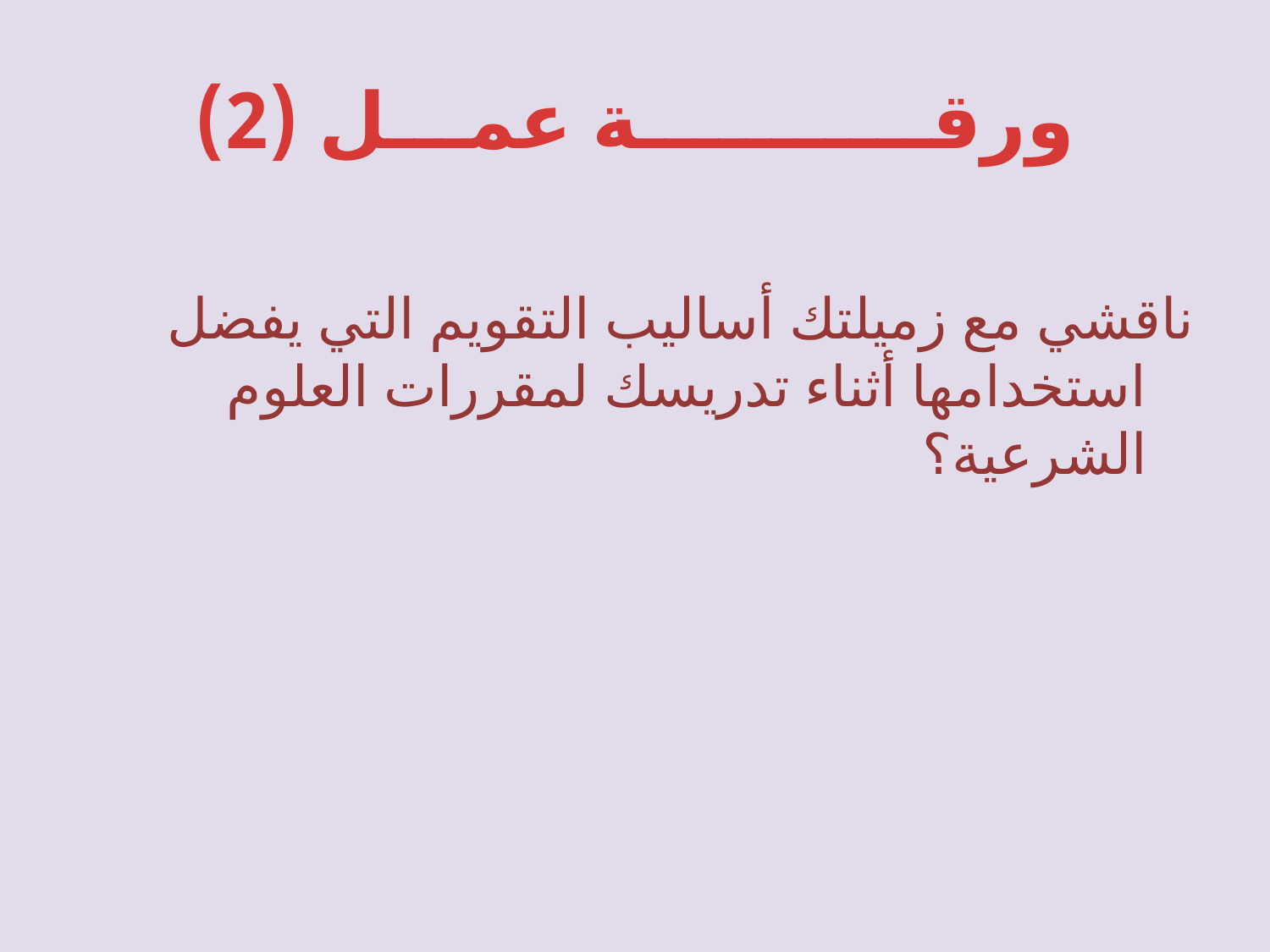

# ورقـــــــــــة عمـــل (2)
ناقشي مع زميلتك أساليب التقويم التي يفضل استخدامها أثناء تدريسك لمقررات العلوم الشرعية؟